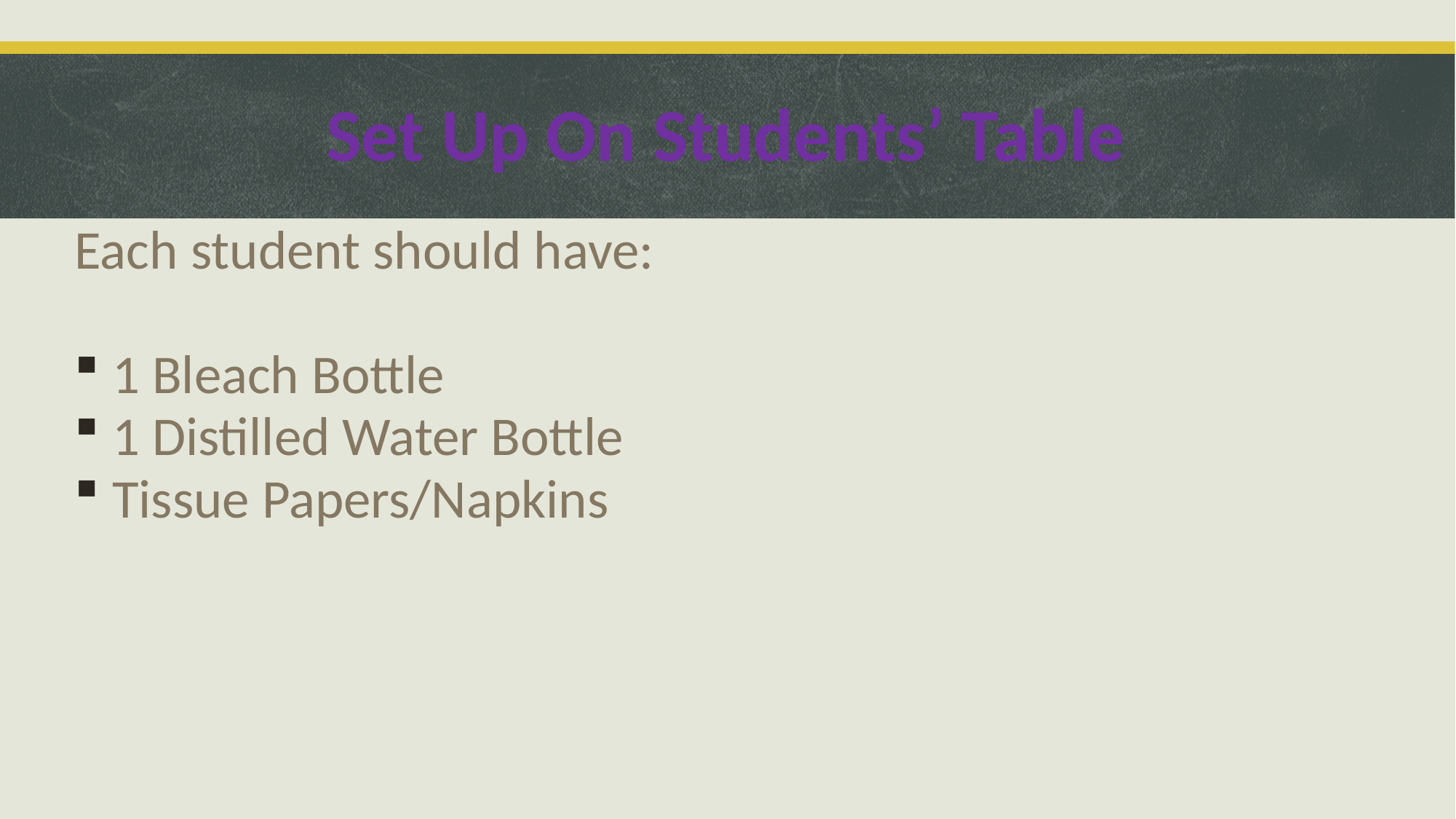

# Set Up On Students’ Table
Each student should have:

 1 Bleach Bottle
 1 Distilled Water Bottle
 Tissue Papers/Napkins